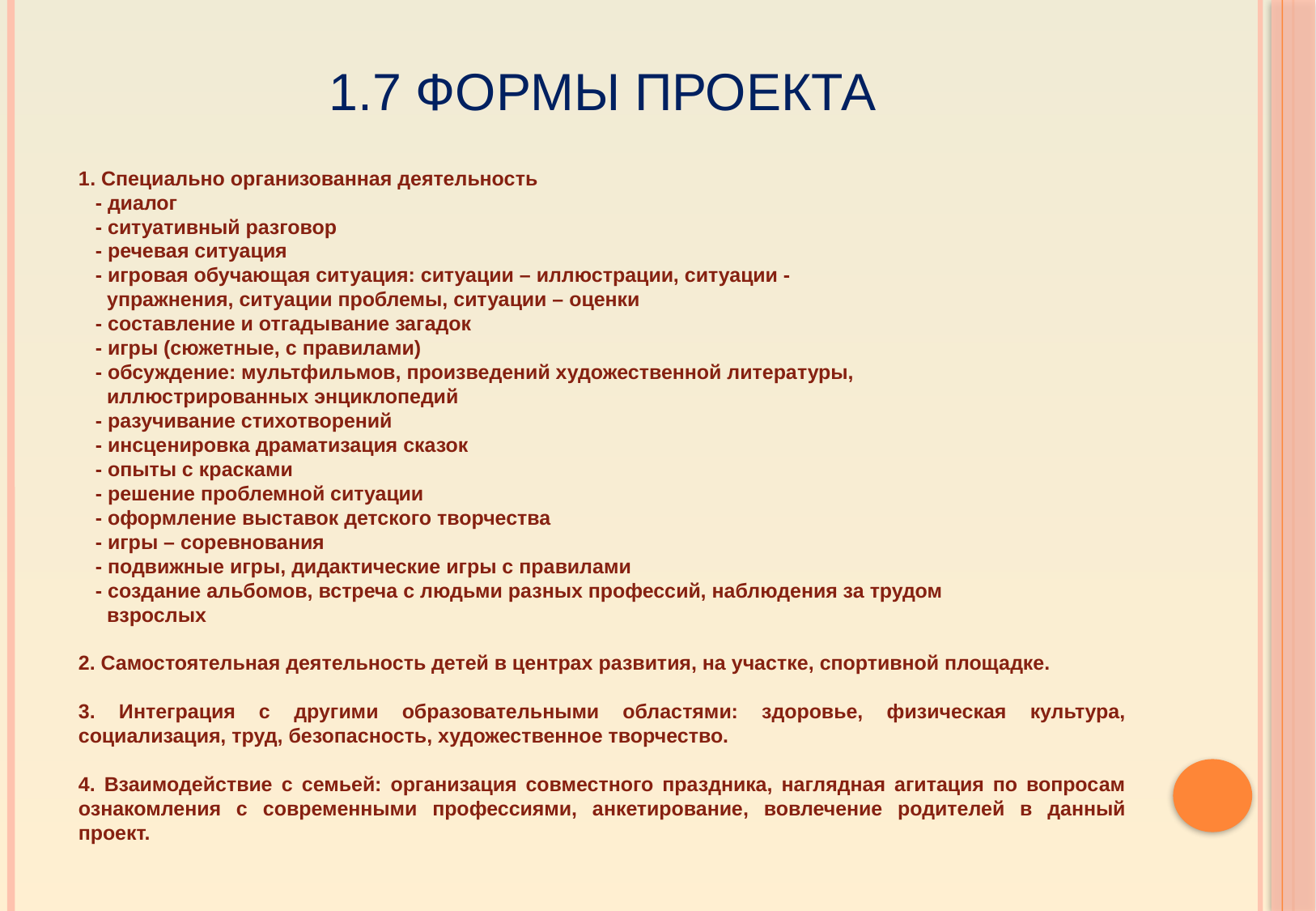

# 1.7 формы проекта
1. Специально организованная деятельность
   - диалог
   - ситуативный разговор
   - речевая ситуация
   - игровая обучающая ситуация: ситуации – иллюстрации, ситуации -
     упражнения, ситуации проблемы, ситуации – оценки
   - составление и отгадывание загадок
   - игры (сюжетные, с правилами)
   - обсуждение: мультфильмов, произведений художественной литературы,
     иллюстрированных энциклопедий
   - разучивание стихотворений
   - инсценировка драматизация сказок
   - опыты с красками
   - решение проблемной ситуации
   - оформление выставок детского творчества
   - игры – соревнования
   - подвижные игры, дидактические игры с правилами
   - создание альбомов, встреча с людьми разных профессий, наблюдения за трудом
     взрослых

2. Самостоятельная деятельность детей в центрах развития, на участке, спортивной площадке.

3. Интеграция с другими образовательными областями: здоровье, физическая культура, социализация, труд, безопасность, художественное творчество.

4. Взаимодействие с семьей: организация совместного праздника, наглядная агитация по вопросам ознакомления с современными профессиями, анкетирование, вовлечение родителей в данный проект.